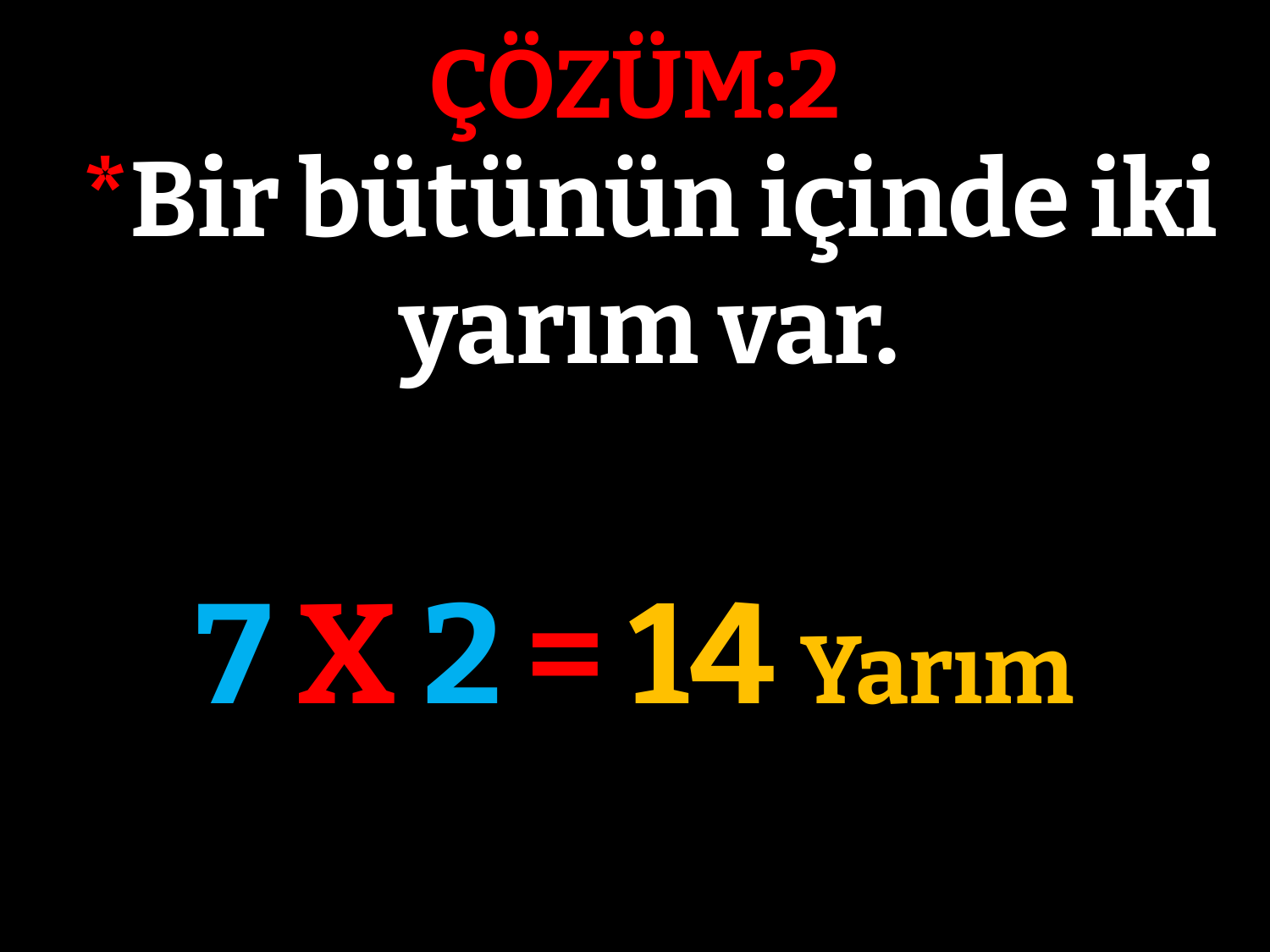

ÇÖZÜM:2
*Bir bütünün içinde iki yarım var.
7 X 2 = 14 Yarım